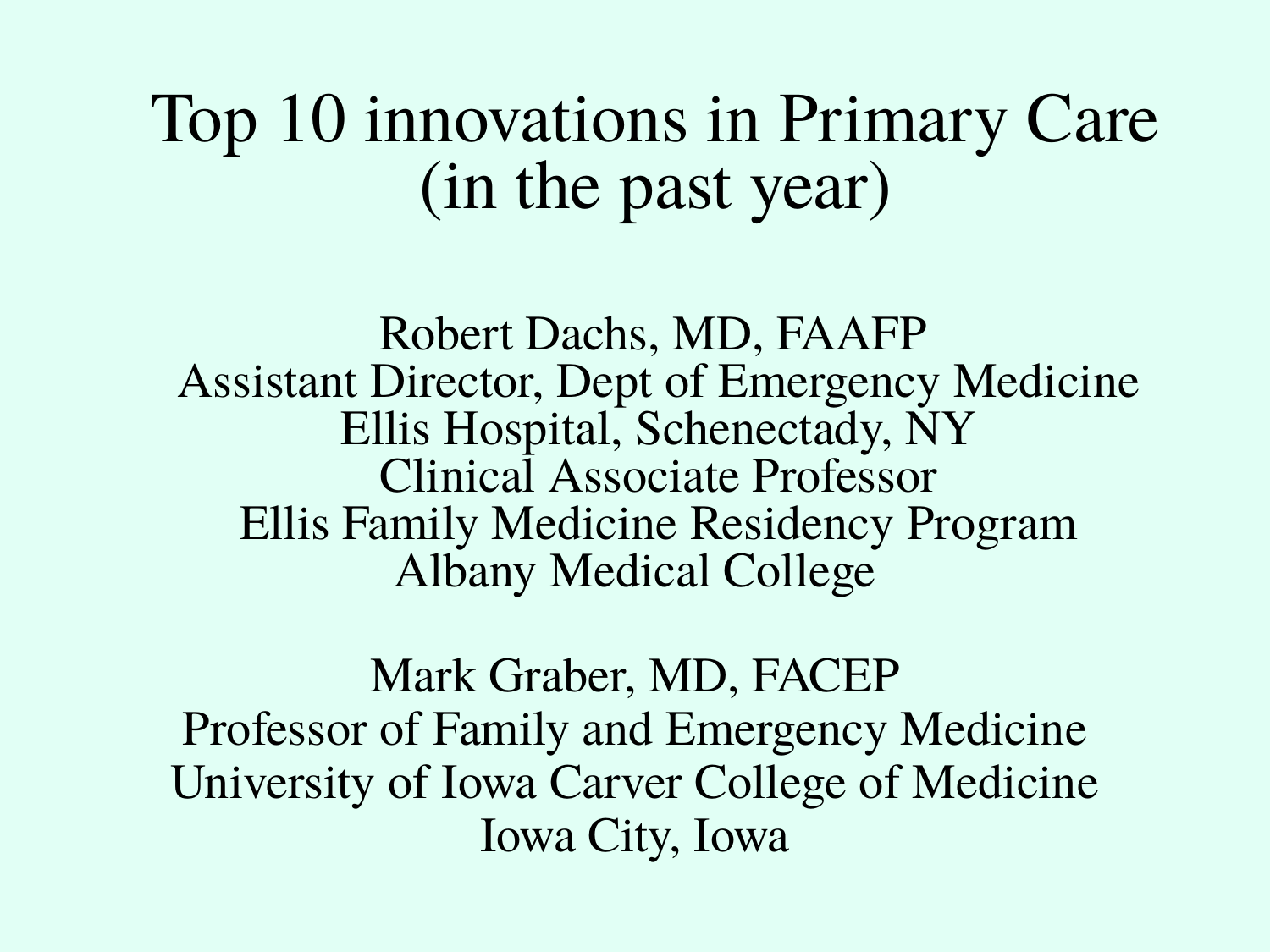

# Top 10 innovations in Primary Care (in the past year)
   Robert Dachs, MD, FAAFP
	Assistant Director, Dept of Emergency Medicine
	Ellis Hospital, Schenectady, NY
	Clinical Associate Professor
	Ellis Family Medicine Residency Program
Albany Medical College

Mark Graber, MD, FACEP
Professor of Family and Emergency Medicine
University of Iowa Carver College of Medicine
Iowa City, Iowa